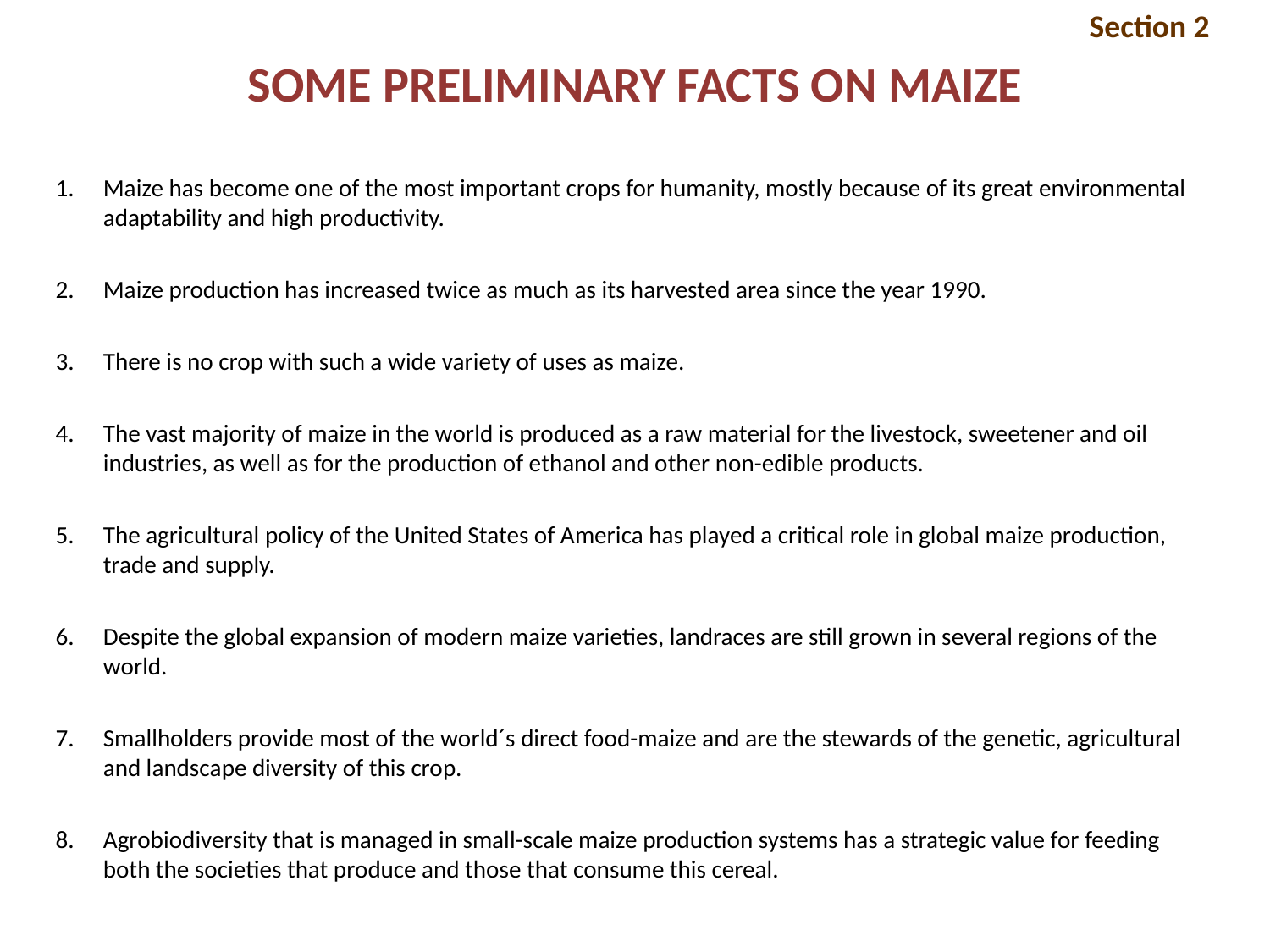

Section 2
SOME PRELIMINARY FACTS ON MAIZE
Maize has become one of the most important crops for humanity, mostly because of its great environmental adaptability and high productivity.

Maize production has increased twice as much as its harvested area since the year 1990.

There is no crop with such a wide variety of uses as maize.

The vast majority of maize in the world is produced as a raw material for the livestock, sweetener and oil industries, as well as for the production of ethanol and other non-edible products.

The agricultural policy of the United States of America has played a critical role in global maize production, trade and supply.

Despite the global expansion of modern maize varieties, landraces are still grown in several regions of the world.

Smallholders provide most of the world´s direct food-maize and are the stewards of the genetic, agricultural and landscape diversity of this crop.

Agrobiodiversity that is managed in small-scale maize production systems has a strategic value for feeding both the societies that produce and those that consume this cereal.